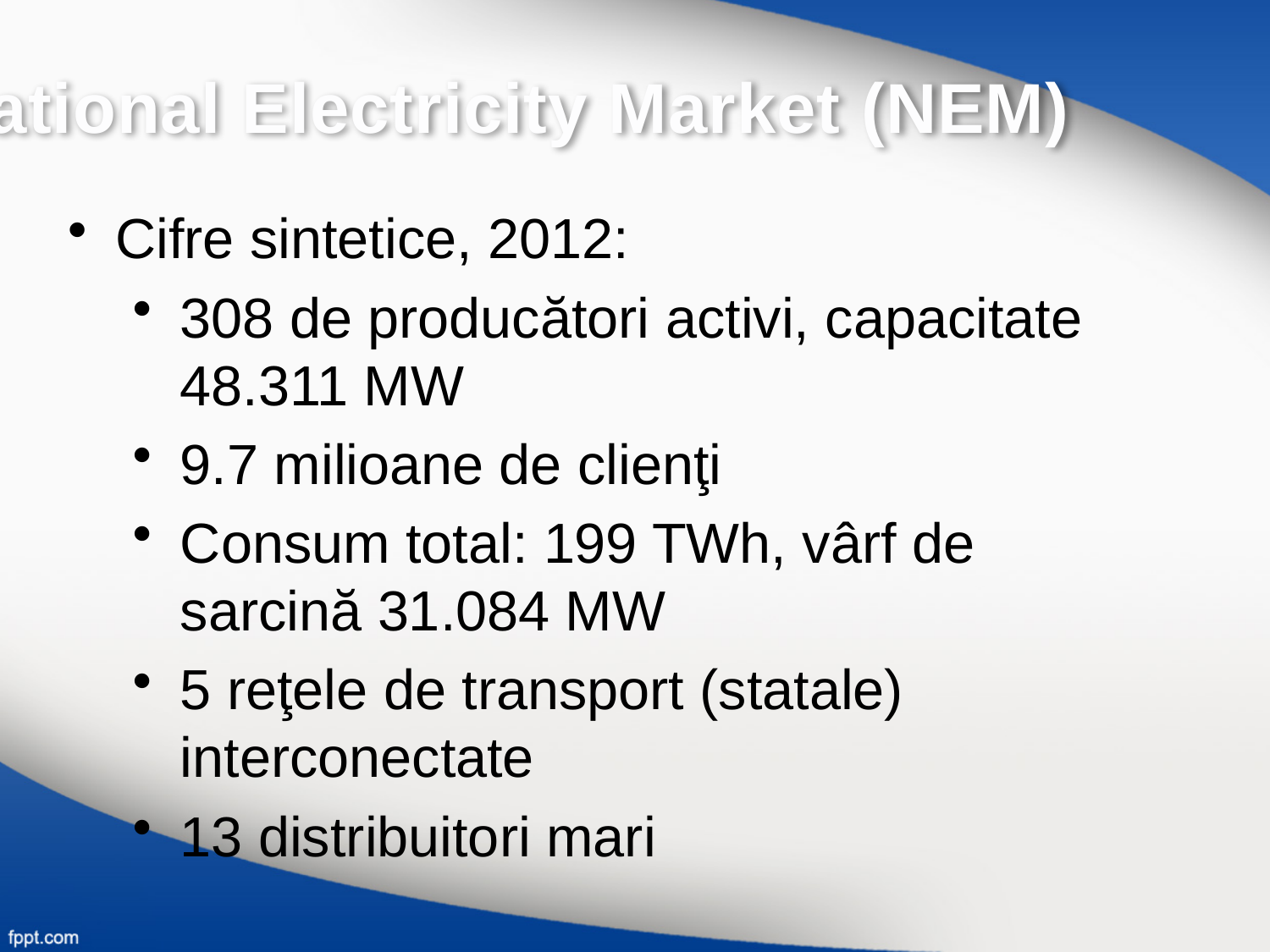

National Electricity Market (NEM)
Cifre sintetice, 2012:
308 de producători activi, capacitate 48.311 MW
9.7 milioane de clienţi
Consum total: 199 TWh, vârf de sarcină 31.084 MW
5 reţele de transport (statale) interconectate
13 distribuitori mari